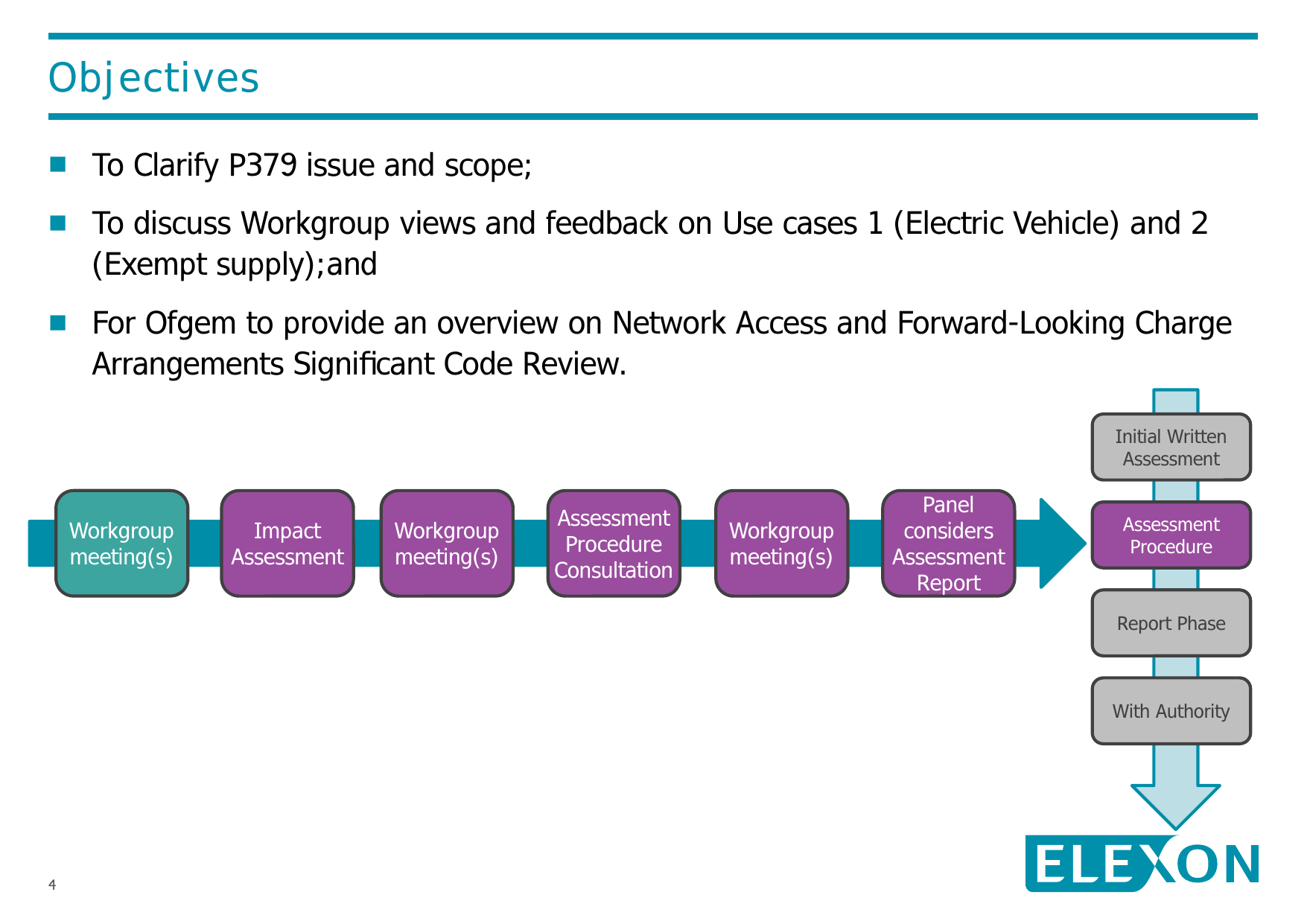

# Objectives
To Clarify P379 issue and scope;
To discuss Workgroup views and feedback on Use cases 1 (Electric Vehicle) and 2 (Exempt supply);and
For Ofgem to provide an overview on Network Access and Forward-Looking Charge Arrangements Significant Code Review.

Initial Written Assessment
Assessment Procedure
Report Phase
With Authority

Workgroup meeting(s)
Impact Assessment
Workgroup meeting(s)
Assessment Procedure Consultation
Workgroup meeting(s)
Panel considers Assessment Report
4